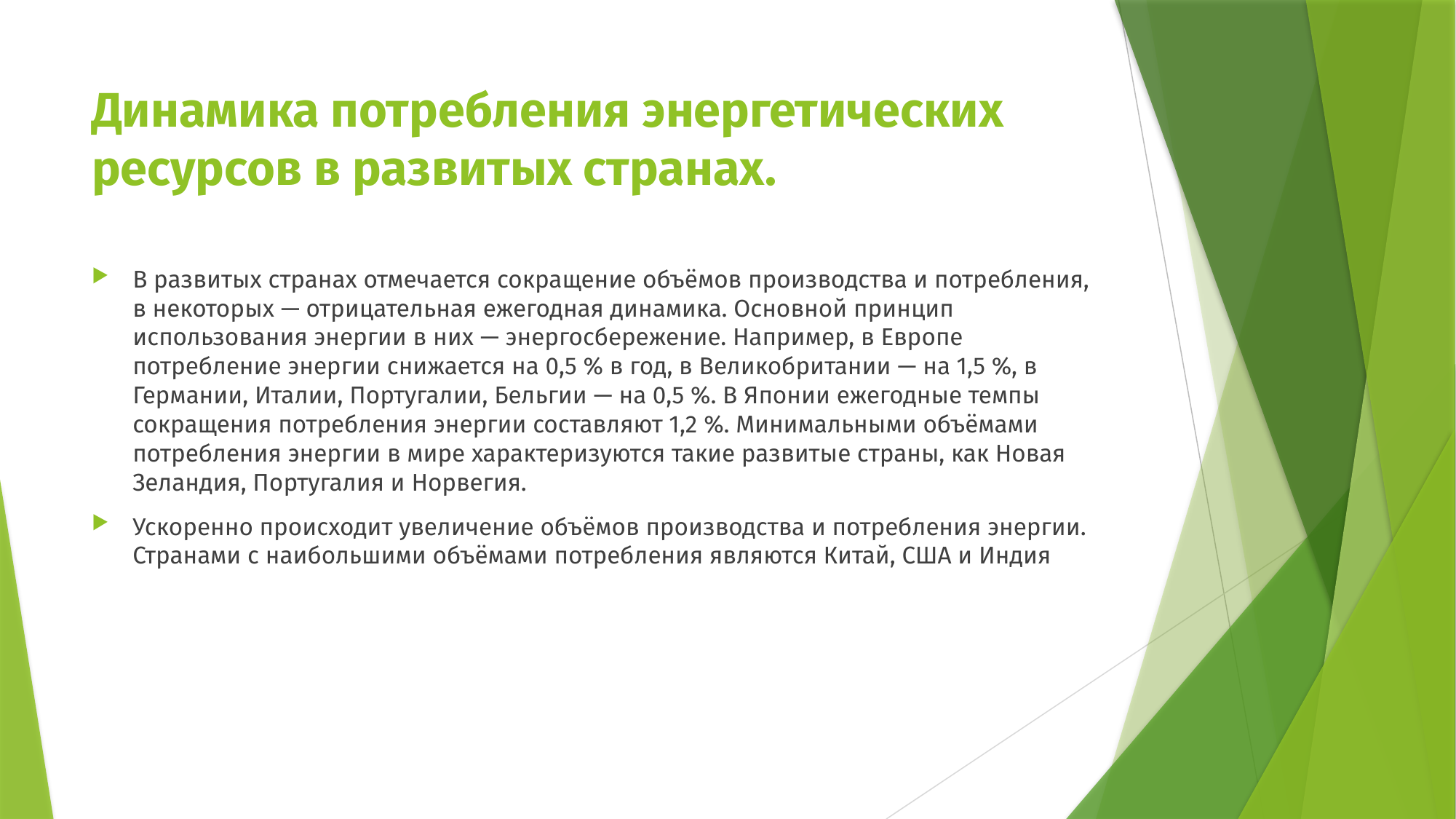

# Динамика потребления энергетических ресурсов в развитых странах.
В развитых странах отмечается сокращение объёмов производства и потребления, в некоторых — отрицательная ежегодная динамика. Основной принцип использования энергии в них — энергосбережение. Например, в Европе потребление энергии снижается на 0,5 % в год, в Великобритании — на 1,5 %, в Германии, Италии, Португалии, Бельгии — на 0,5 %. В Японии ежегодные темпы сокращения потребления энергии составляют 1,2 %. Минимальными объёмами потребления энергии в мире характеризуются такие развитые страны, как Новая Зеландия, Португалия и Норвегия.
Ускоренно происходит увеличение объёмов производства и потребления энергии. Странами с наибольшими объёмами потребления являются Китай, США и Индия